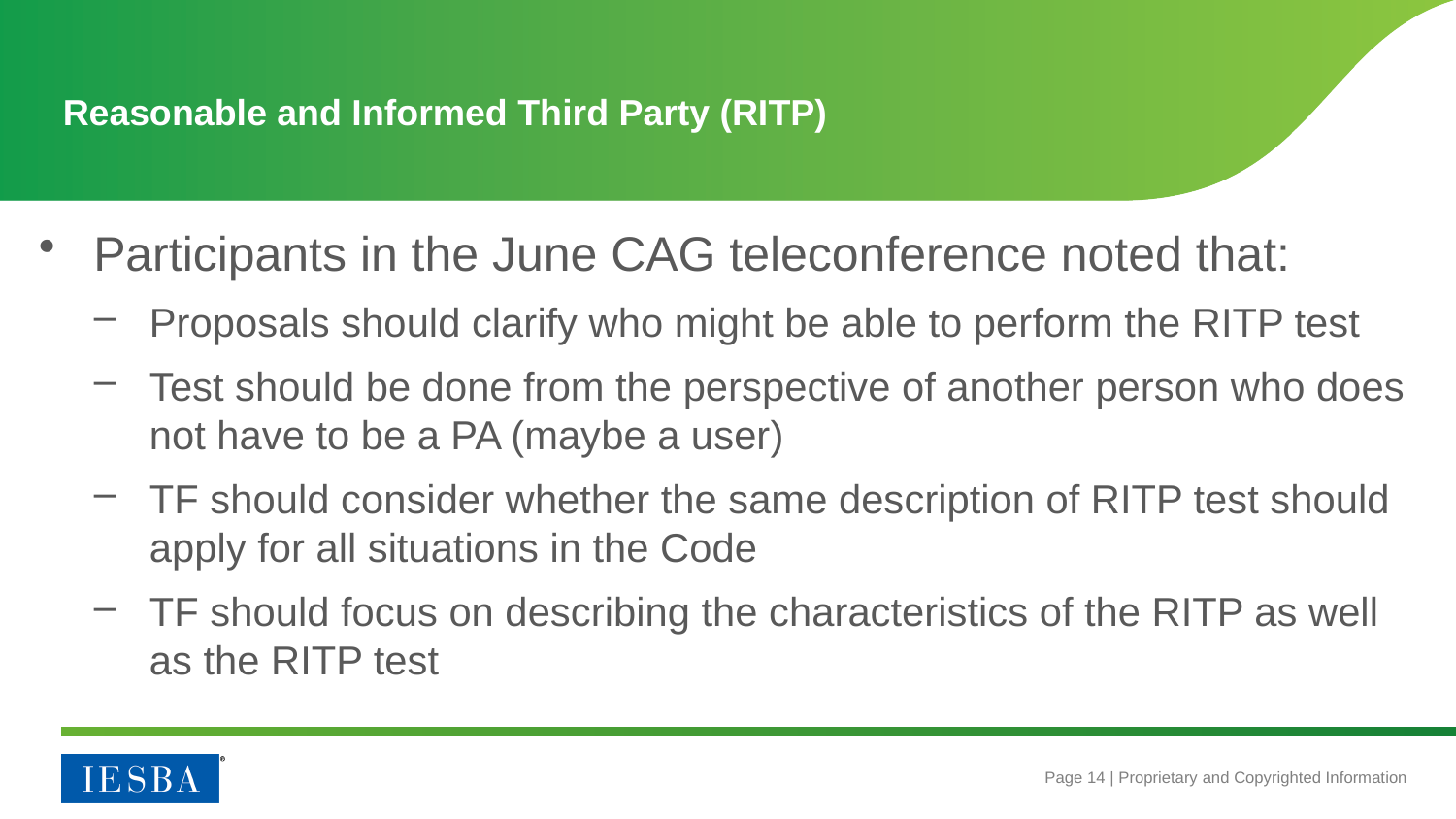

Reasonable and Informed Third Party (RITP)
Participants in the June CAG teleconference noted that:
Proposals should clarify who might be able to perform the RITP test
Test should be done from the perspective of another person who does not have to be a PA (maybe a user)
TF should consider whether the same description of RITP test should apply for all situations in the Code
TF should focus on describing the characteristics of the RITP as well as the RITP test